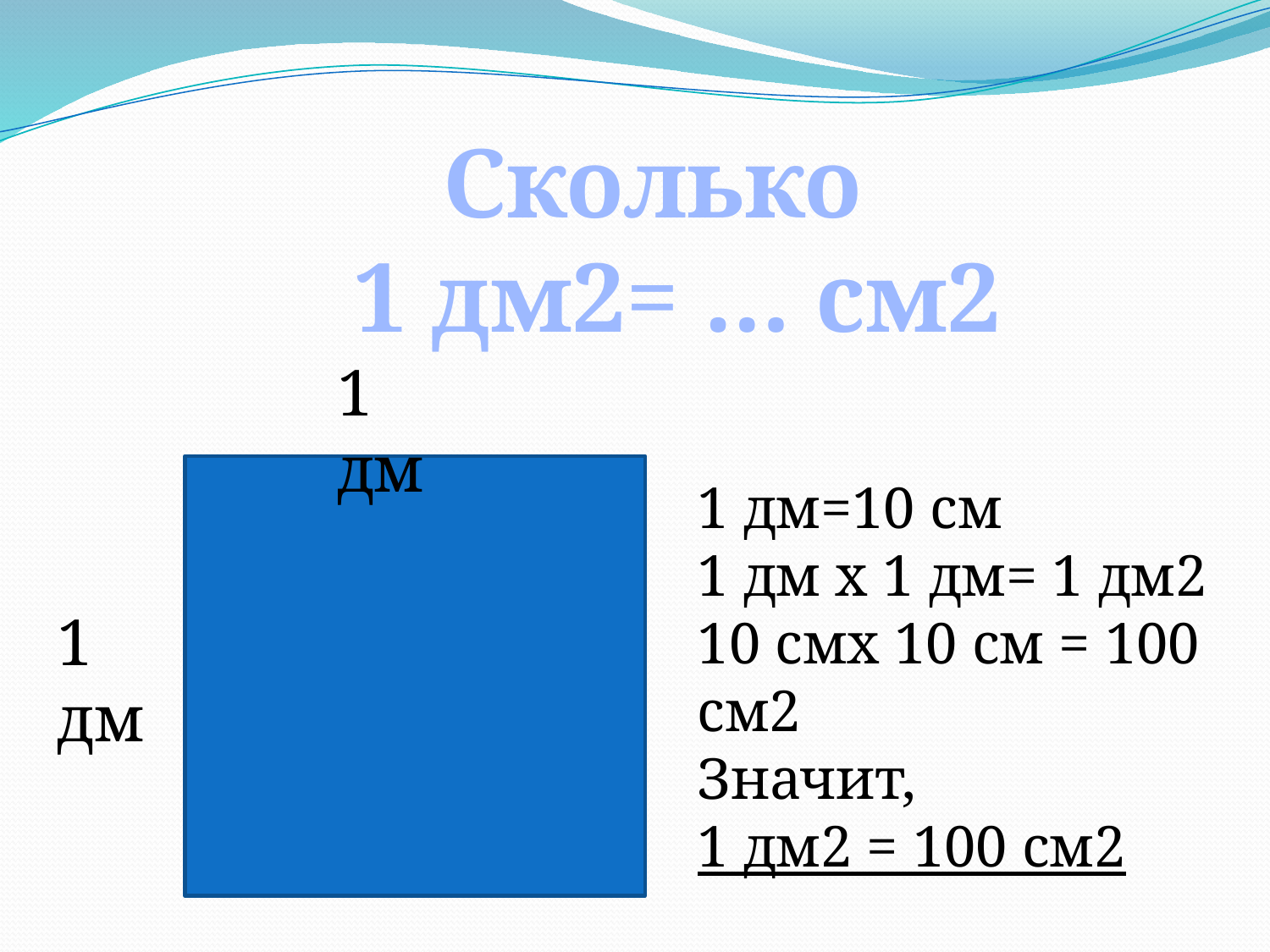

Сколько
  1 дм2= … см2
1 дм

1 дм=10 см
1 дм x 1 дм= 1 дм2
10 смx 10 см = 100 см2
Значит,
1 дм2 = 100 см2
1 дм